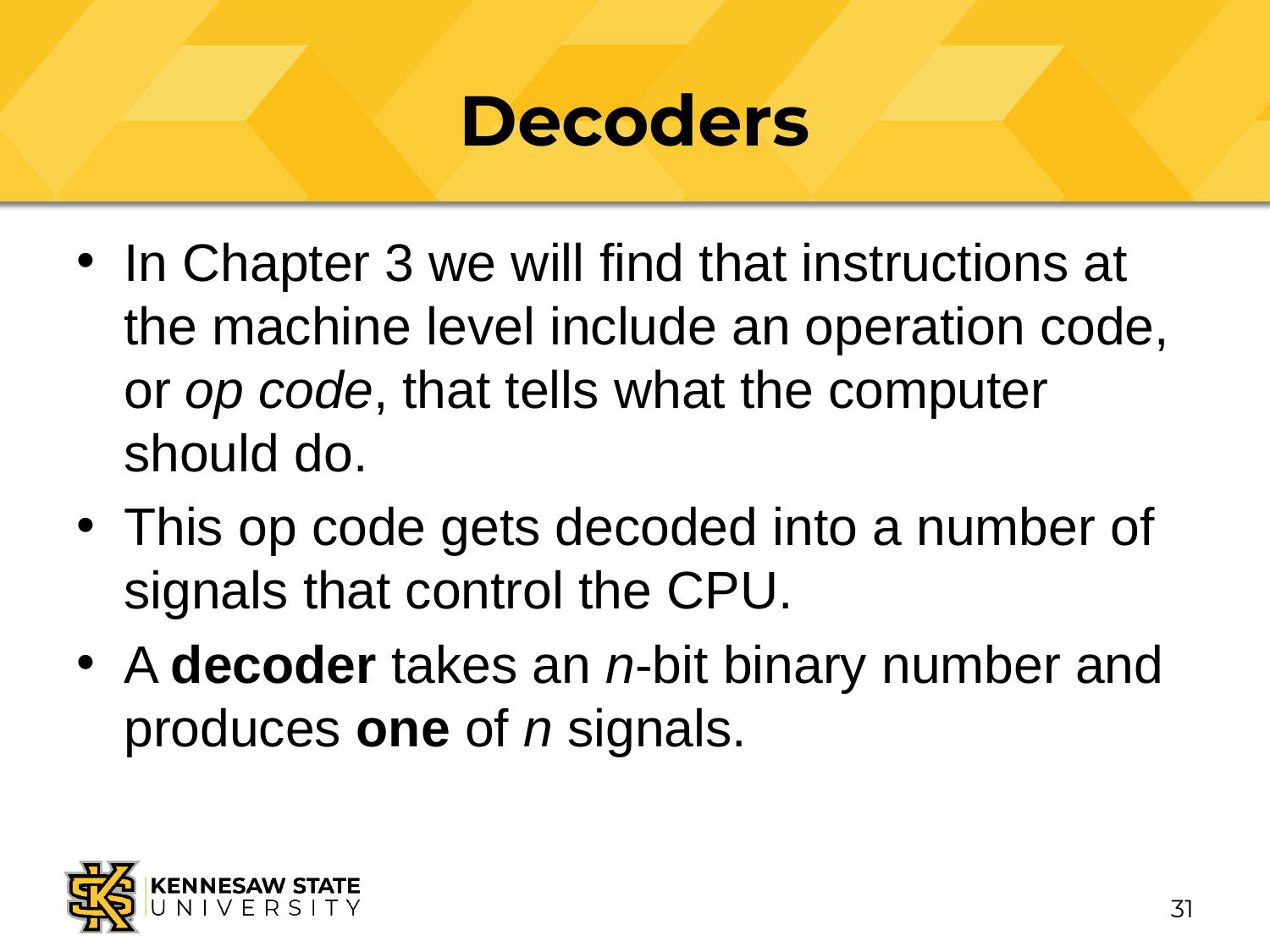

# Decoders
In Chapter 3 we will find that instructions at the machine level include an operation code, or op code, that tells what the computer should do.
This op code gets decoded into a number of signals that control the CPU.
A decoder takes an n-bit binary number and produces one of n signals.
31